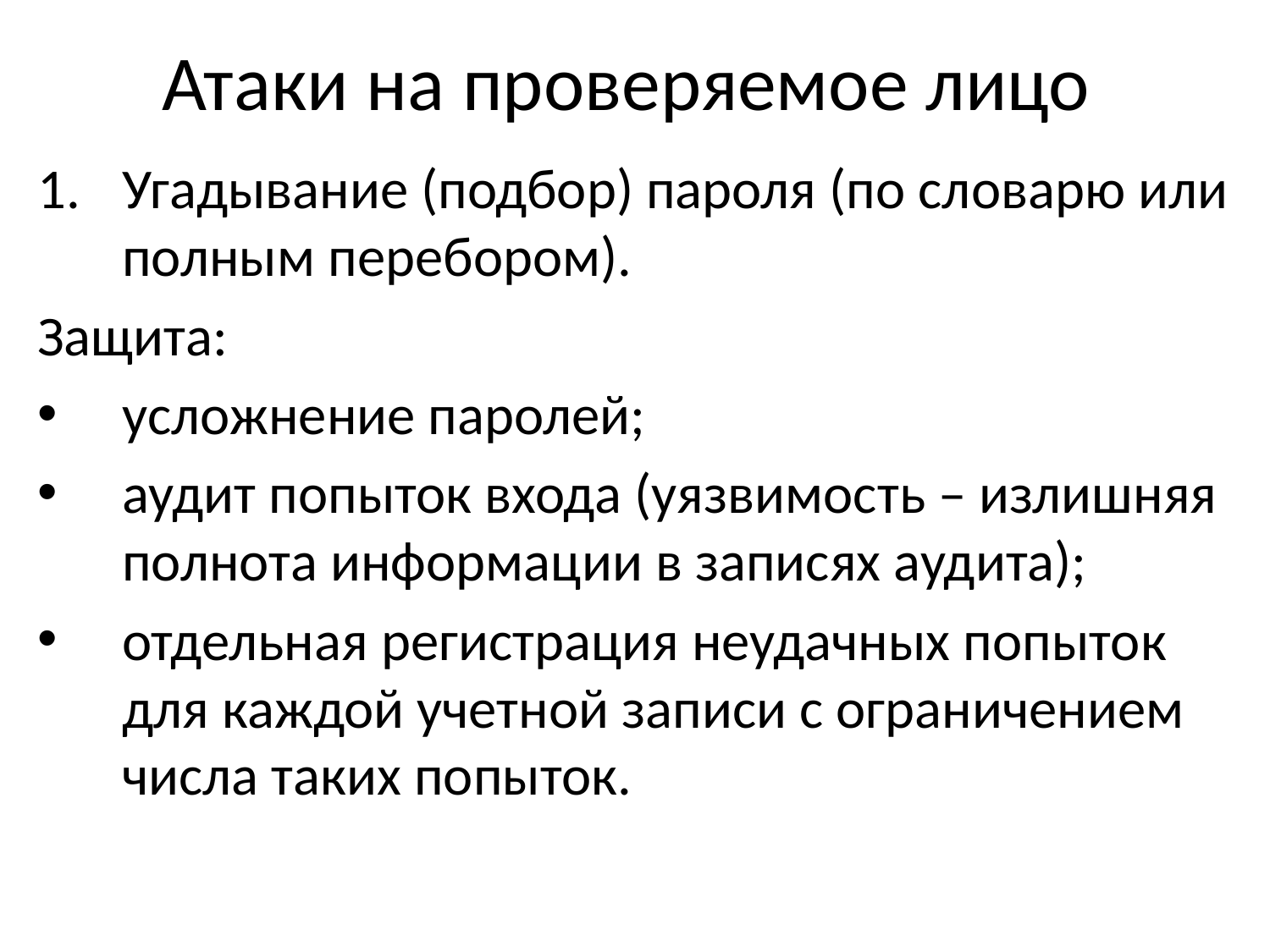

# Атаки на проверяемое лицо
Угадывание (подбор) пароля (по словарю или полным перебором).
Защита:
усложнение паролей;
аудит попыток входа (уязвимость – излишняя полнота информации в записях аудита);
отдельная регистрация неудачных попыток для каждой учетной записи с ограничением числа таких попыток.